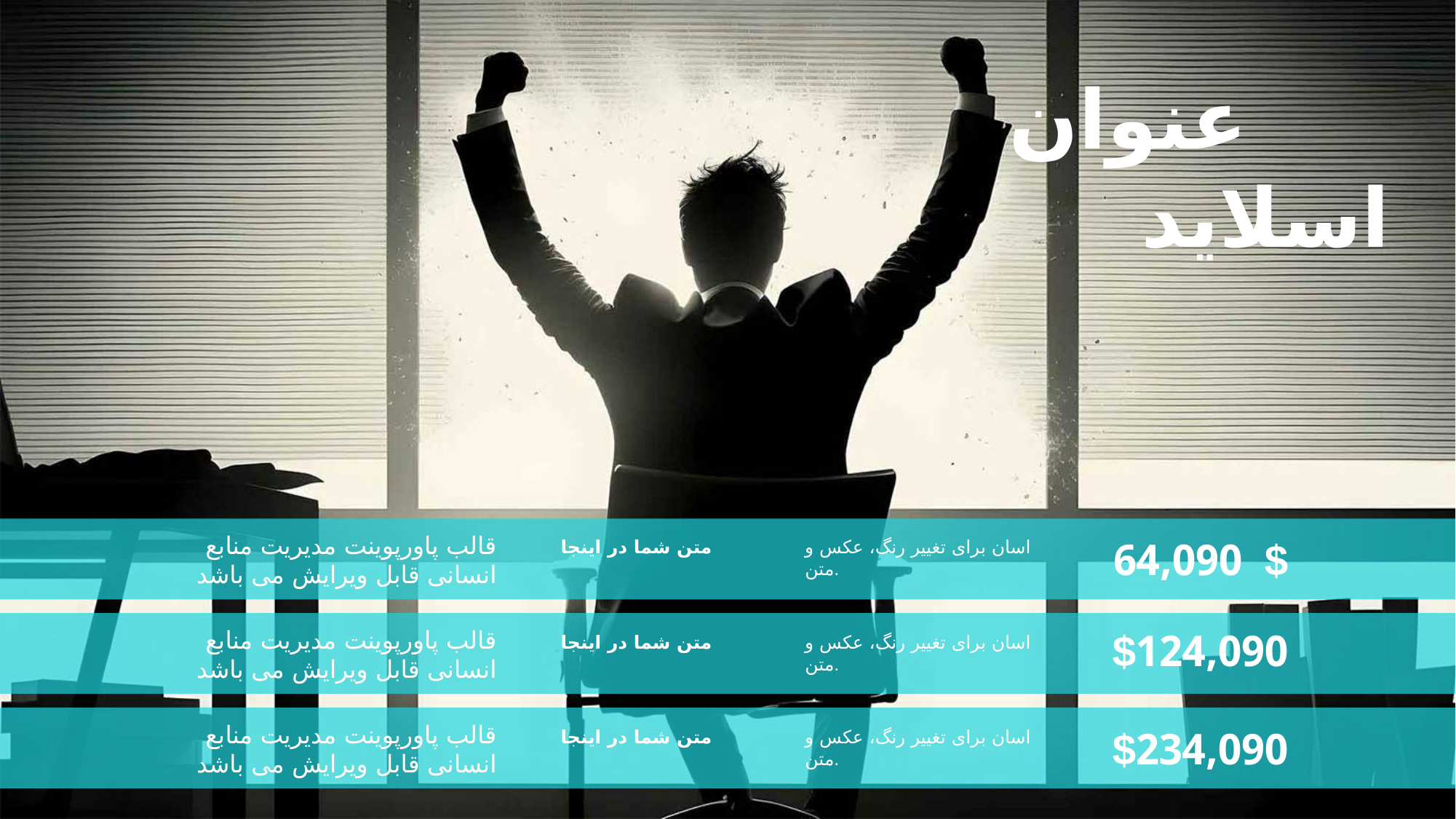

عنوان
اسلاید

قالب پاورپوینت مدیریت منابع انسانی قابل ویرایش می باشد
$  64,090
متن شما در اینجا

اسان برای تغییر رنگ، عکس و متن.

$124,090
قالب پاورپوینت مدیریت منابع انسانی قابل ویرایش می باشد
متن شما در اینجا

اسان برای تغییر رنگ، عکس و متن.

قالب پاورپوینت مدیریت منابع انسانی قابل ویرایش می باشد
$234,090
متن شما در اینجا

اسان برای تغییر رنگ، عکس و متن.